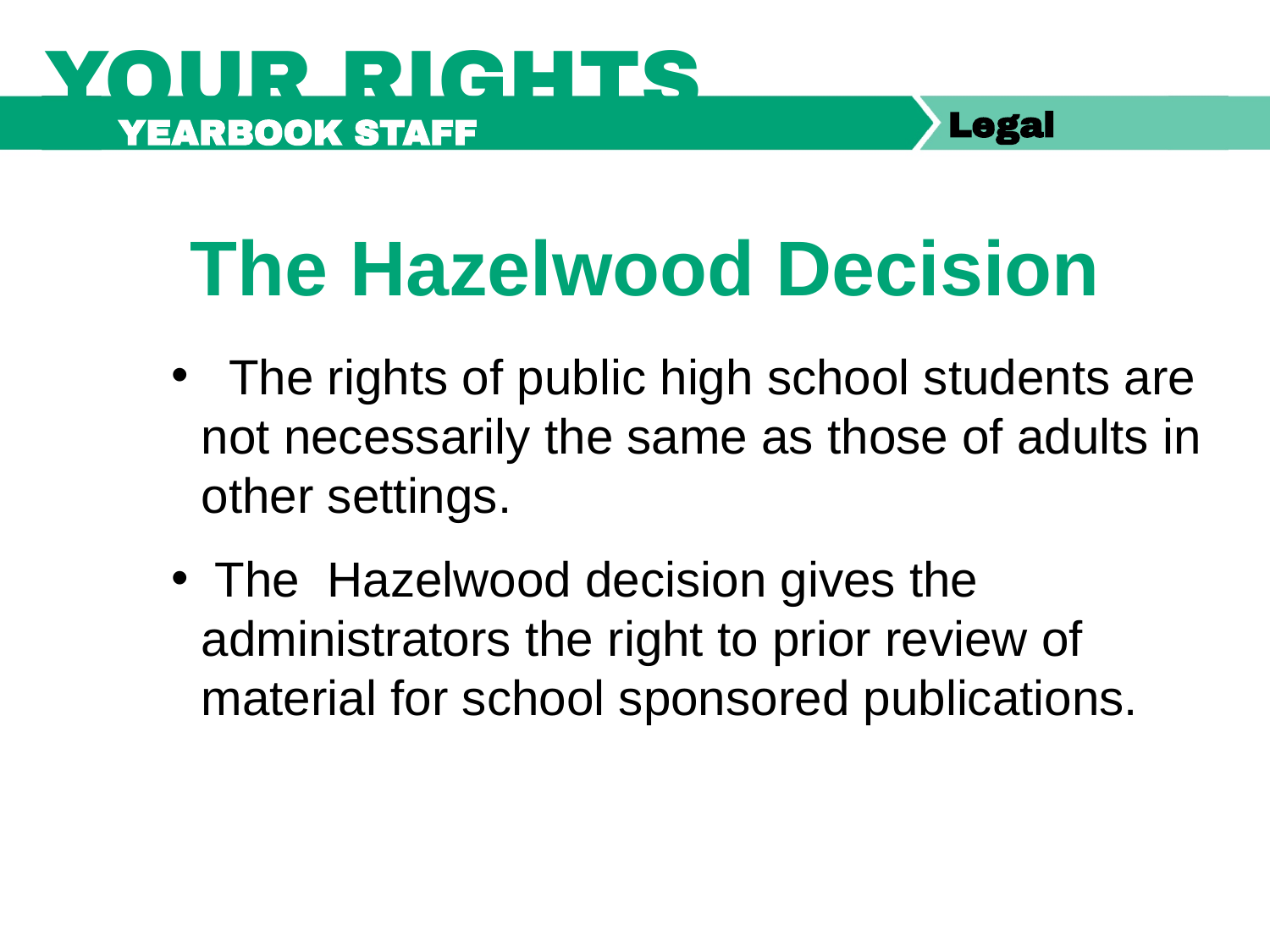

YOUR RIGHTS
YEARBOOK STAFF
The Hazelwood Decision
  The rights of public high school students are not necessarily the same as those of adults in other settings.
 The  Hazelwood decision gives the administrators the right to prior review of material for school sponsored publications.